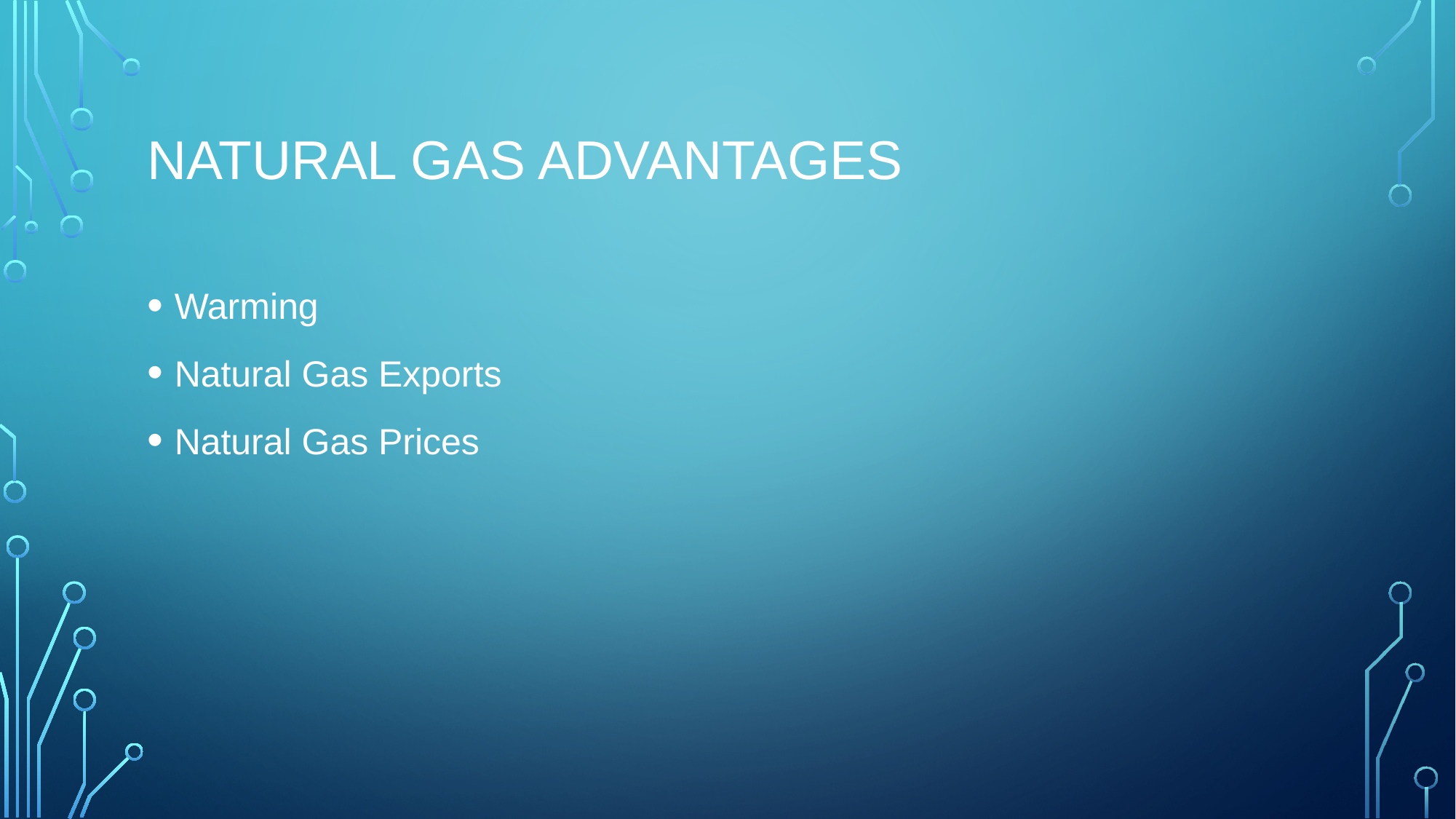

# Natural Gas Advantages
Warming
Natural Gas Exports
Natural Gas Prices